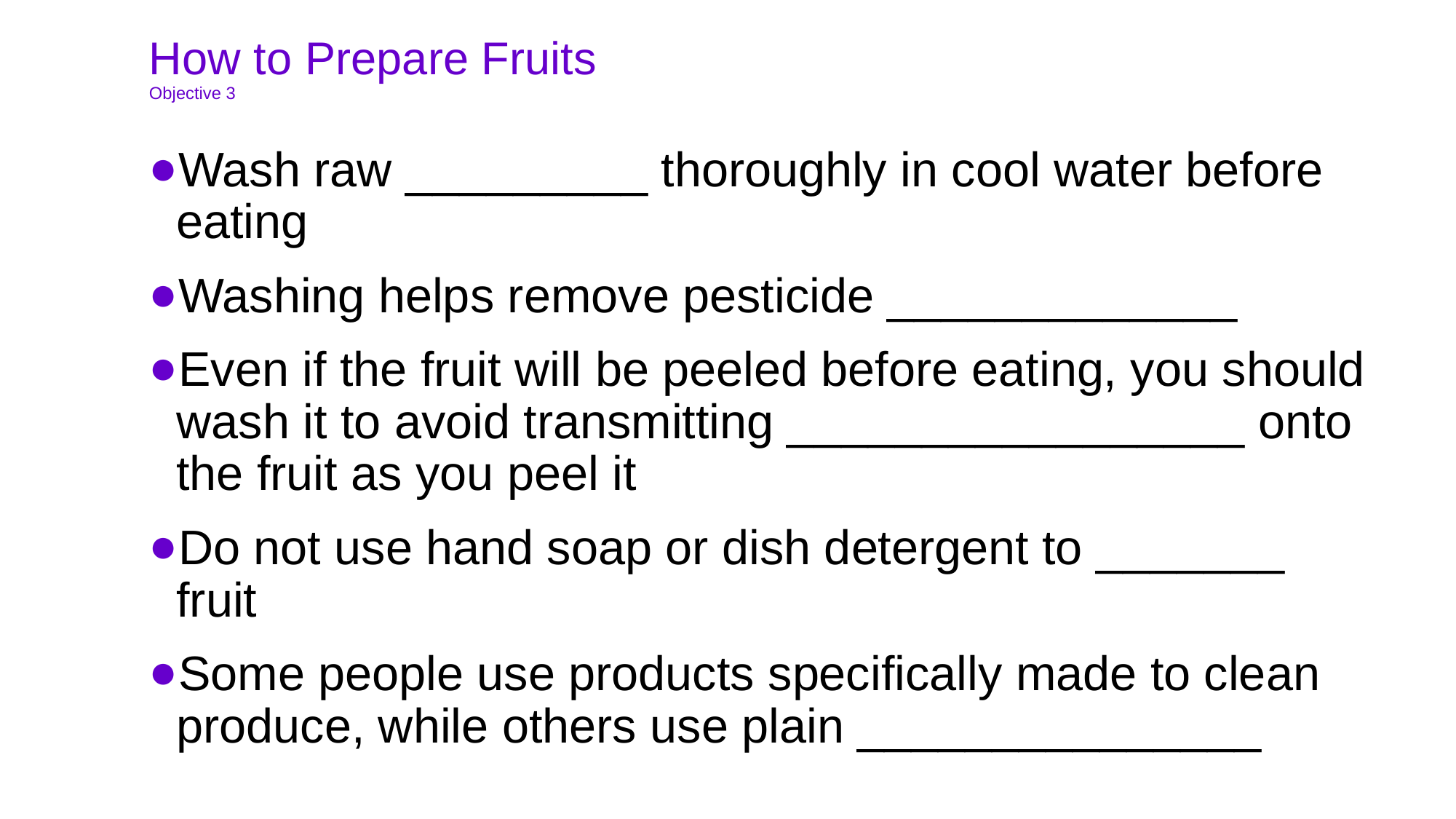

# How to Prepare Fruits Objective 3
Wash raw _________ thoroughly in cool water before eating
Washing helps remove pesticide _____________
Even if the fruit will be peeled before eating, you should wash it to avoid transmitting _________________ onto the fruit as you peel it
Do not use hand soap or dish detergent to _______ fruit
Some people use products specifically made to clean produce, while others use plain _______________